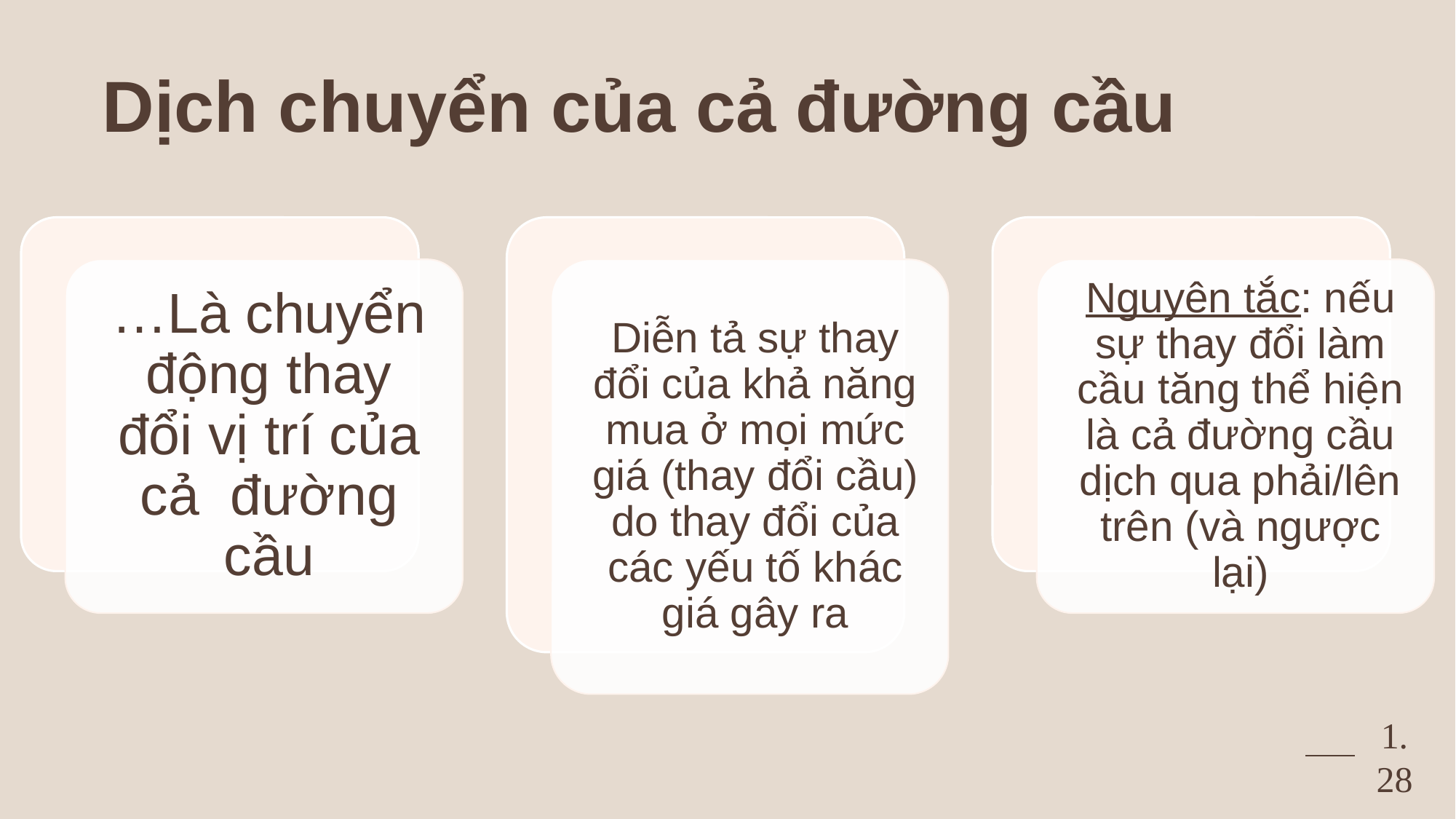

# Dịch chuyển của cả đường cầu
…Là chuyển động thay đổi vị trí của cả  đường cầu
Diễn tả sự thay đổi của khả năng mua ở mọi mức giá (thay đổi cầu) do thay đổi của các yếu tố khác giá gây ra
Nguyên tắc: nếu sự thay đổi làm cầu tăng thể hiện là cả đường cầu dịch qua phải/lên trên (và ngược lại)
1.28